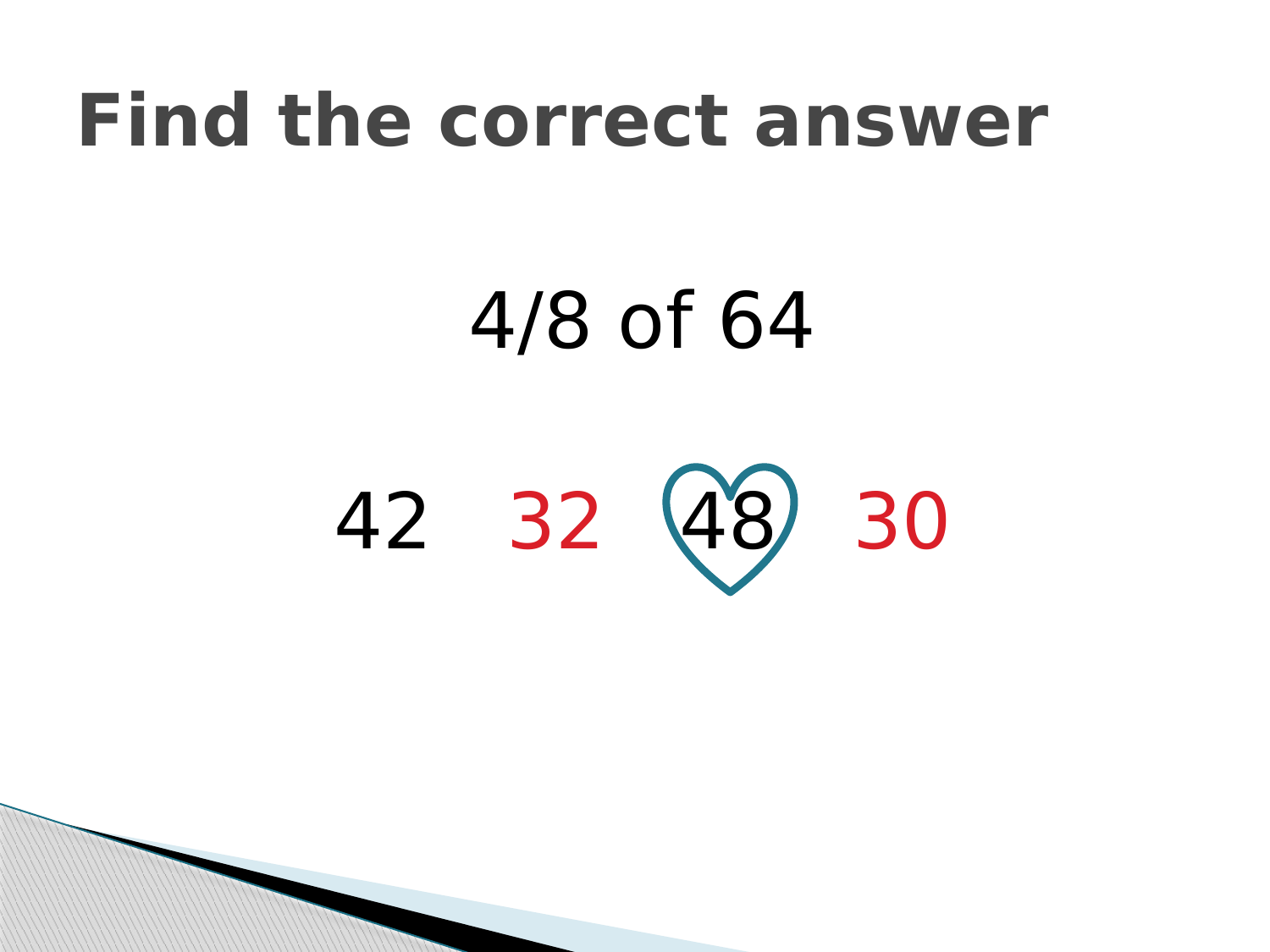

# Find the correct answer
4/8 of 64

42   32   48   30